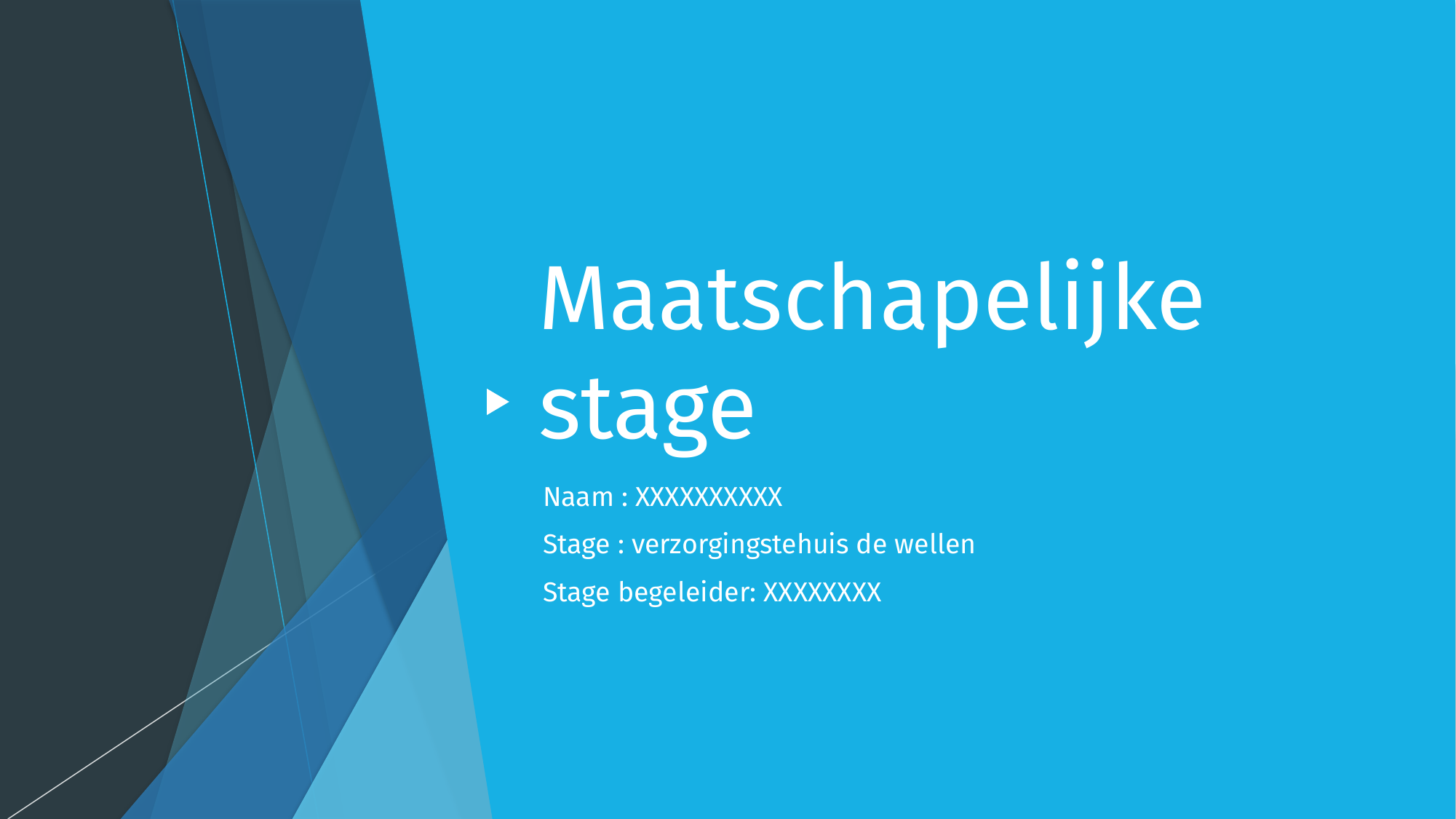

# Maatschapelijke stage

Naam : XXXXXXXXXX
Stage : verzorgingstehuis de wellen
Stage begeleider: XXXXXXXX